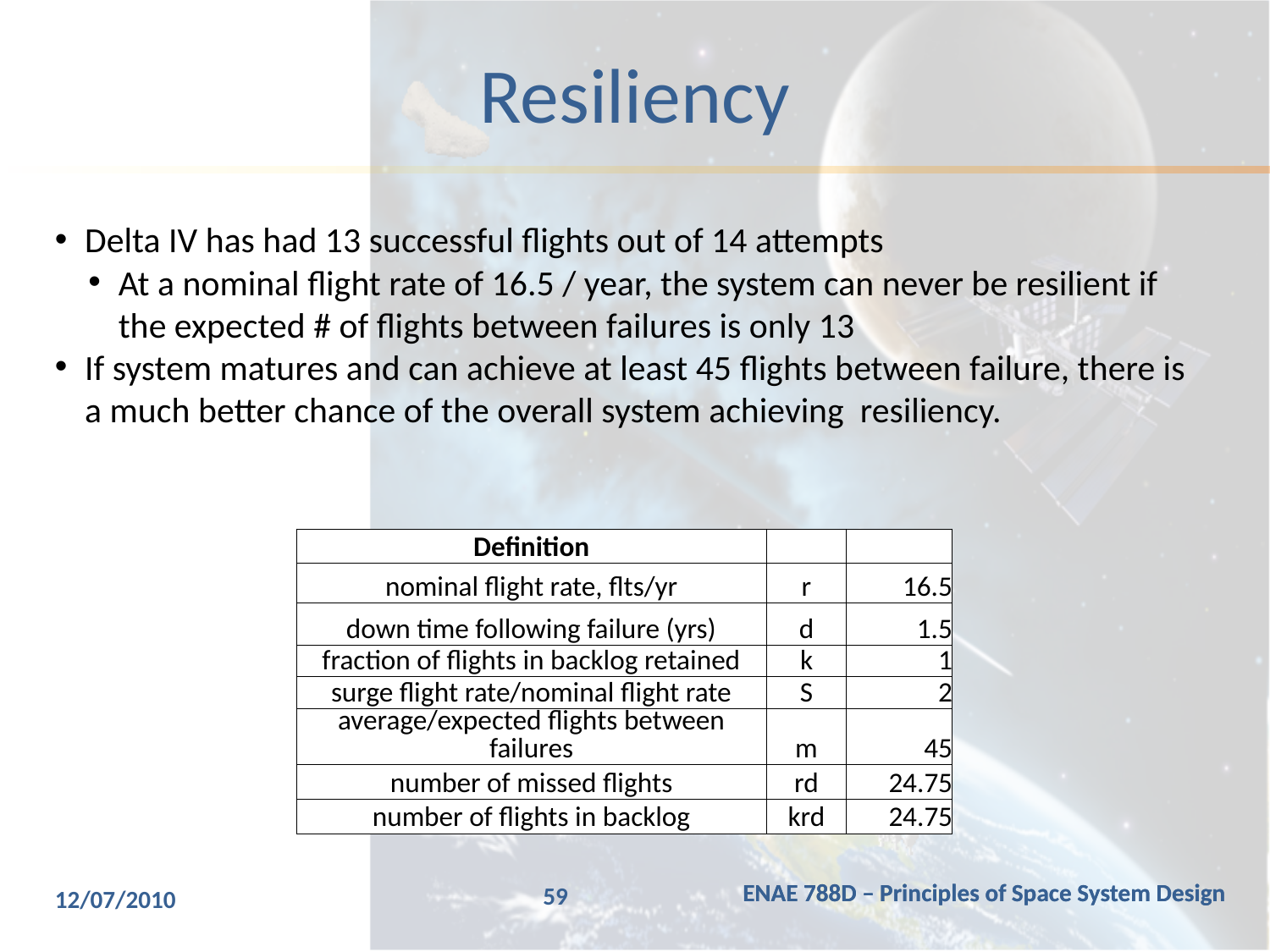

# Resiliency
Delta IV has had 13 successful flights out of 14 attempts
At a nominal flight rate of 16.5 / year, the system can never be resilient if the expected # of flights between failures is only 13
If system matures and can achieve at least 45 flights between failure, there is a much better chance of the overall system achieving  resiliency.
| Definition |  |  |
| --- | --- | --- |
| nominal flight rate, flts/yr | r | 16.5 |
| down time following failure (yrs) | d | 1.5 |
| fraction of flights in backlog retained | k | 1 |
| surge flight rate/nominal flight rate | S | 2 |
| average/expected flights between failures | m | 45 |
| number of missed flights | rd | 24.75 |
| number of flights in backlog | krd | 24.75 |